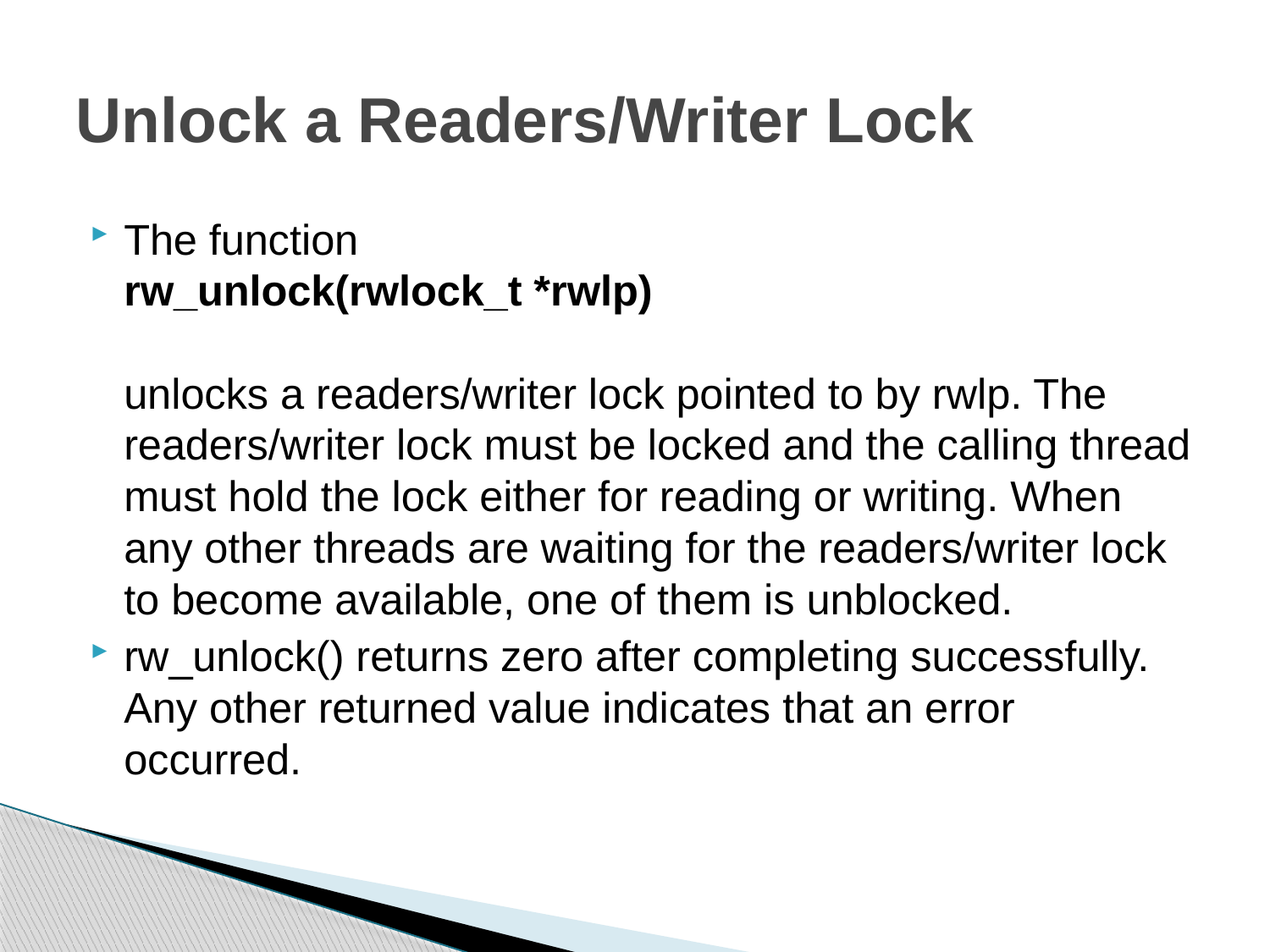

# Unlock a Readers/Writer Lock
The function 
rw_unlock(rwlock_t *rwlp) 
unlocks a readers/writer lock pointed to by rwlp. The readers/writer lock must be locked and the calling thread must hold the lock either for reading or writing. When any other threads are waiting for the readers/writer lock to become available, one of them is unblocked.
rw_unlock() returns zero after completing successfully. Any other returned value indicates that an error occurred.